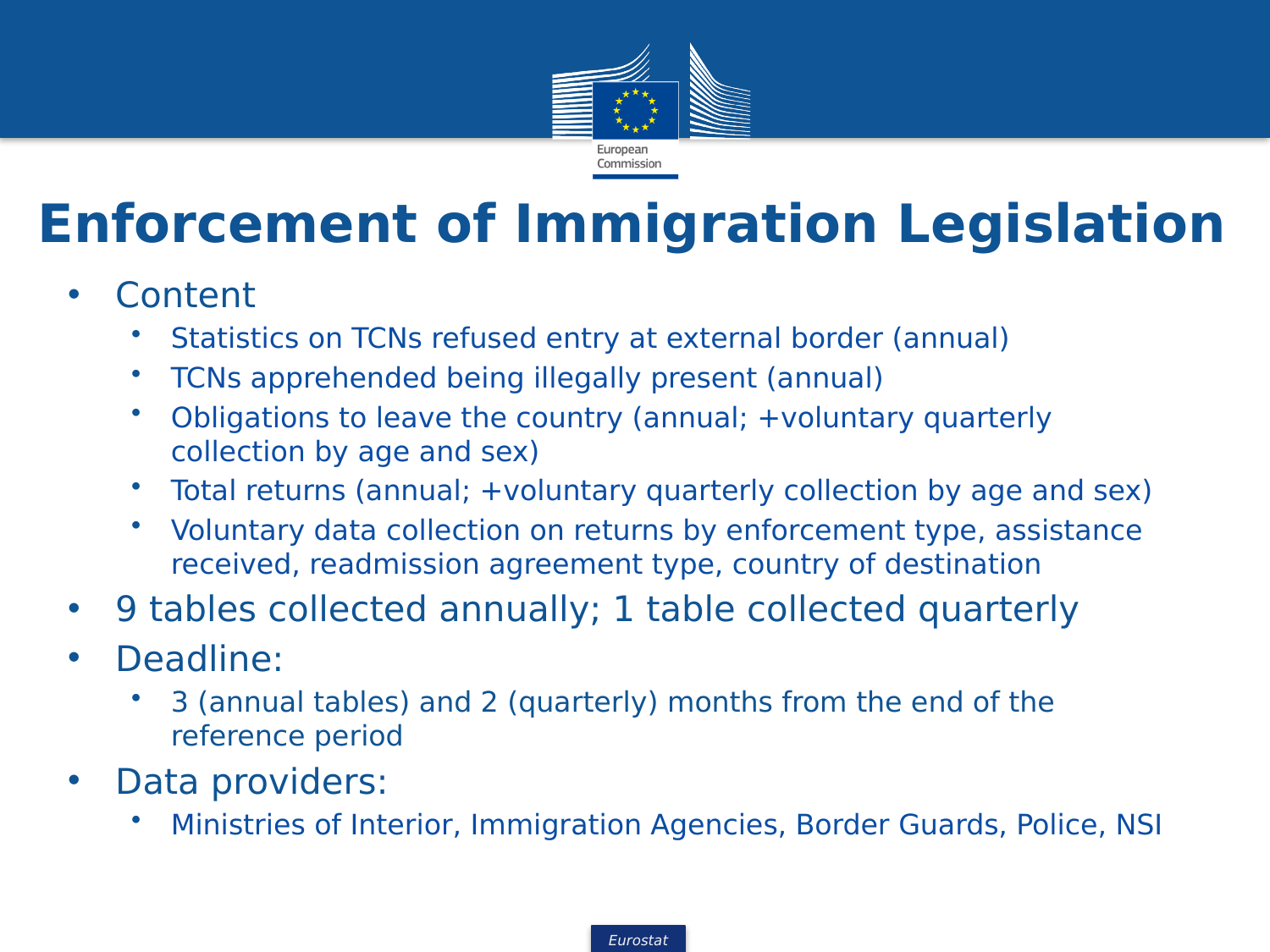

# Enforcement of Immigration Legislation
Content
Statistics on TCNs refused entry at external border (annual)
TCNs apprehended being illegally present (annual)
Obligations to leave the country (annual; +voluntary quarterly collection by age and sex)
Total returns (annual; +voluntary quarterly collection by age and sex)
Voluntary data collection on returns by enforcement type, assistance received, readmission agreement type, country of destination
9 tables collected annually; 1 table collected quarterly
Deadline:
3 (annual tables) and 2 (quarterly) months from the end of the reference period
Data providers:
Ministries of Interior, Immigration Agencies, Border Guards, Police, NSI
5 July 2012
17